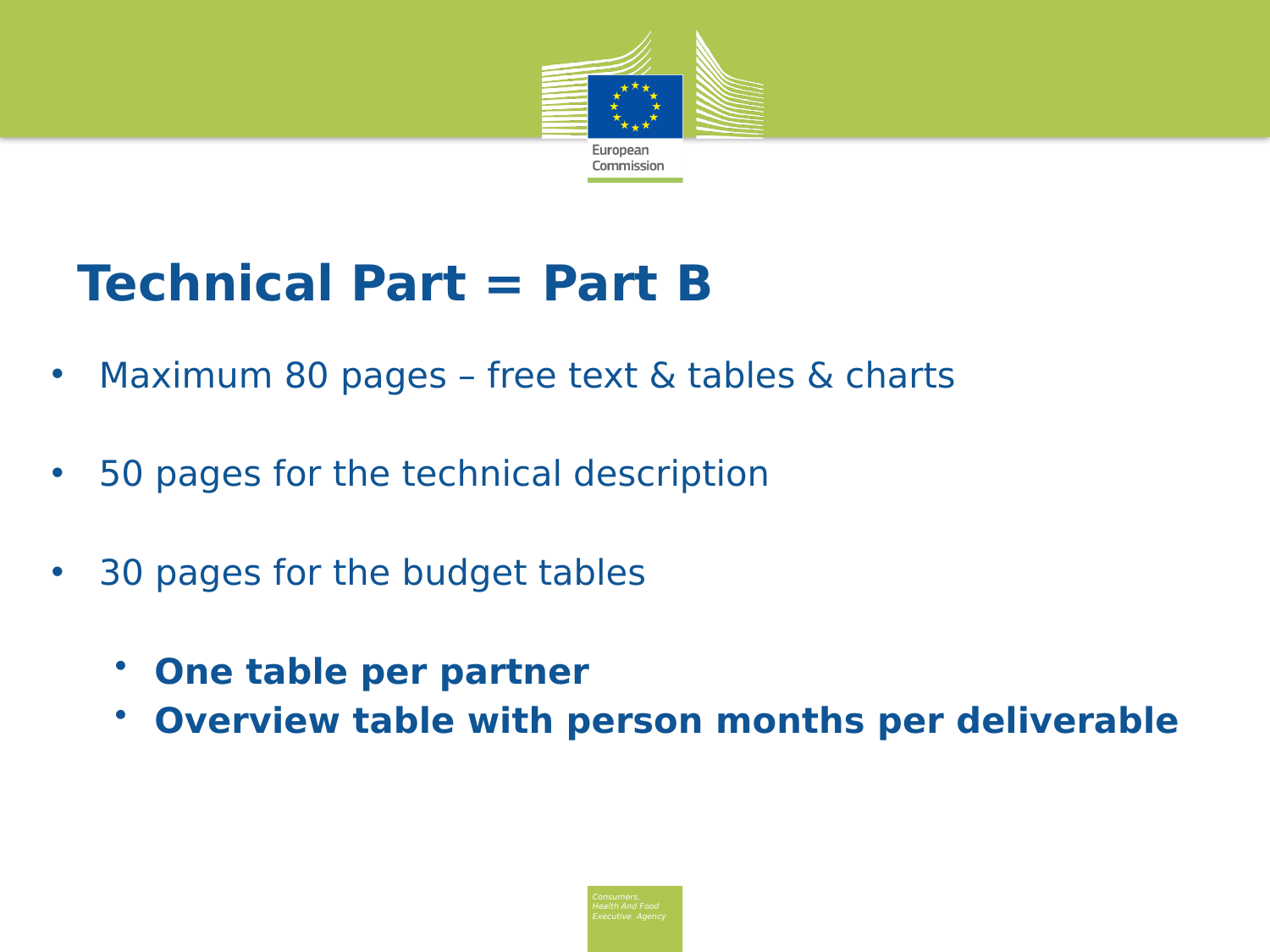

# Technical Part = Part B
Maximum 80 pages – free text & tables & charts

50 pages for the technical description

30 pages for the budget tables

One table per partner
Overview table with person months per deliverable